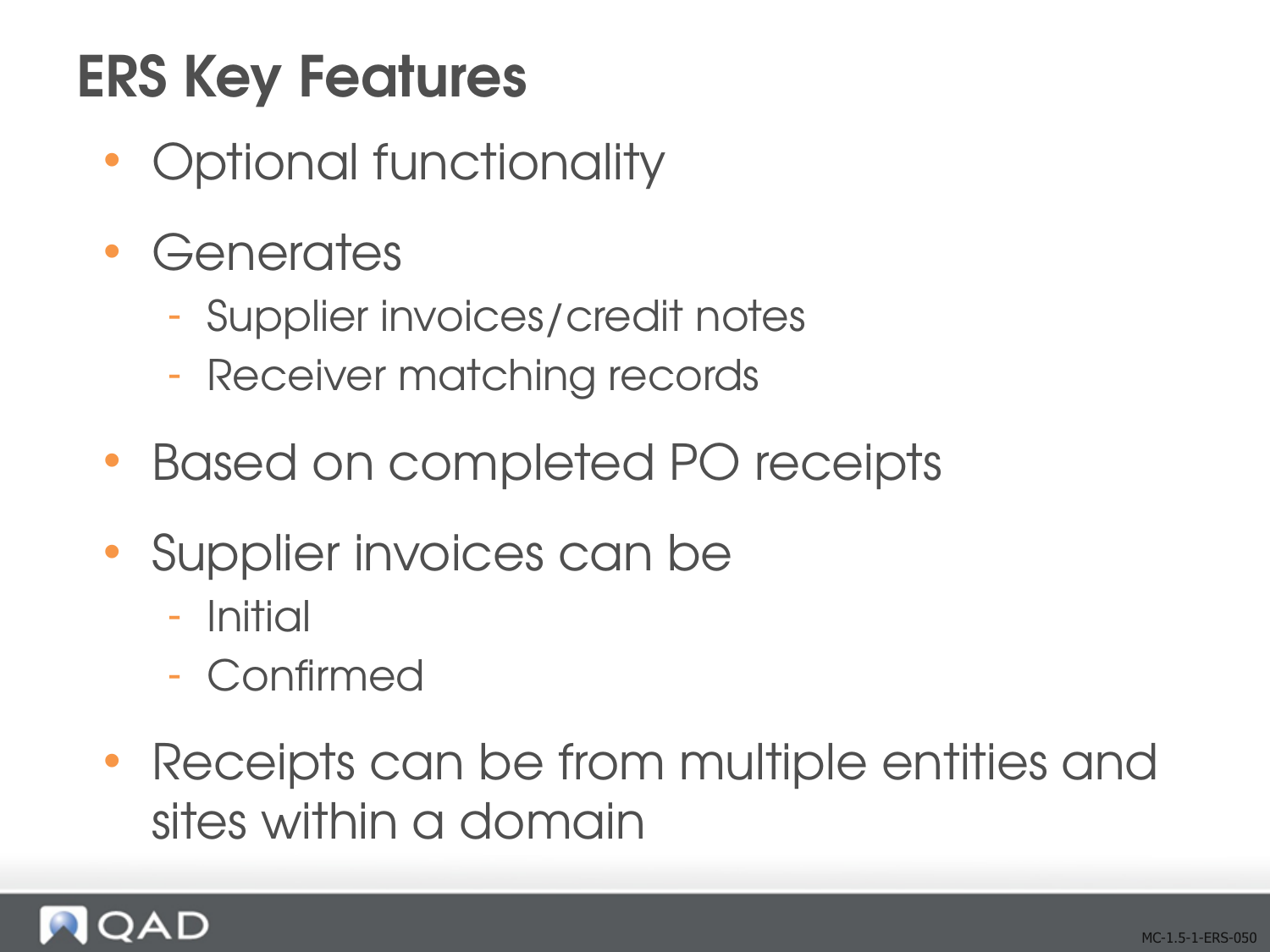

# ERS Key Features
Optional functionality
Generates
Supplier invoices/credit notes
Receiver matching records
Based on completed PO receipts
Supplier invoices can be
Initial
Confirmed
Receipts can be from multiple entities and sites within a domain
MC-1.5-1-ERS-050